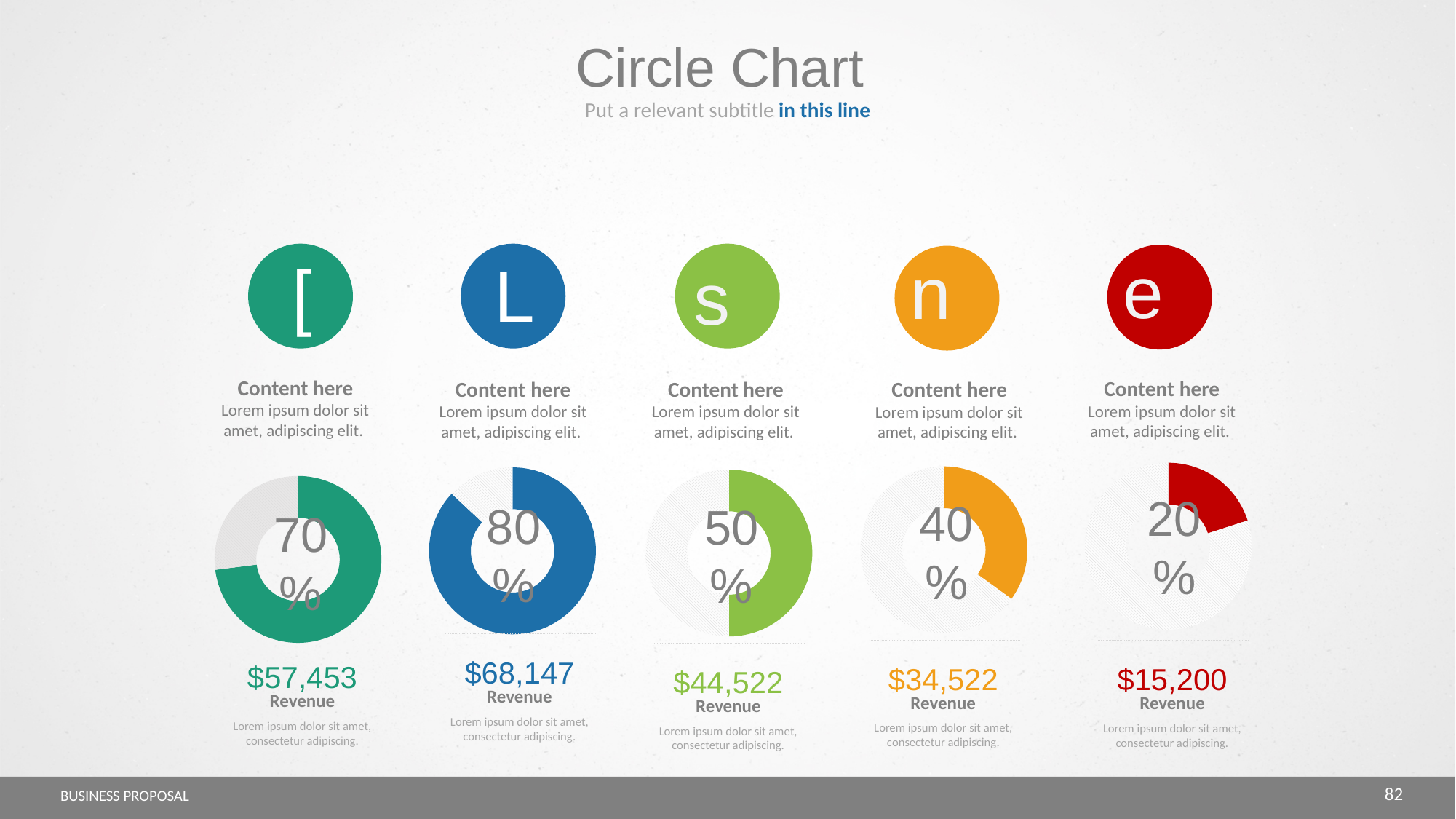

Circle Chart
Put a relevant subtitle in this line
e

[

L

s
n

Content here
Lorem ipsum dolor sit amet, adipiscing elit.
Content here
Lorem ipsum dolor sit amet, adipiscing elit.
Content here
Lorem ipsum dolor sit amet, adipiscing elit.
Content here
Lorem ipsum dolor sit amet, adipiscing elit.
Content here
Lorem ipsum dolor sit amet, adipiscing elit.

### Chart

| Category | Column1 |
|---|---|
|  | 20.0 |
|  | 80.0 |
20%

### Chart

| Category | Column1 |
|---|---|
|  | 35.0 |
|  | 65.0 |
40%

### Chart

| Category | Column1 |
|---|---|
|  | 87.0 |
|  | 13.0 |
80%

### Chart

| Category | Column1 |
|---|---|
|  | 50.0 |
|  | 50.0 |
50%

### Chart

| Category | Column1 |
|---|---|
|  | 73.0 |
|  | 27.0 |
70%
$68,147
Revenue
Lorem ipsum dolor sit amet, consectetur adipiscing.
$57,453
Revenue
Lorem ipsum dolor sit amet, consectetur adipiscing.
$34,522
Revenue
Lorem ipsum dolor sit amet, consectetur adipiscing.
$15,200
Revenue
Lorem ipsum dolor sit amet, consectetur adipiscing.
$44,522
Revenue
Lorem ipsum dolor sit amet, consectetur adipiscing.

82
BUSINESS PROPOSAL